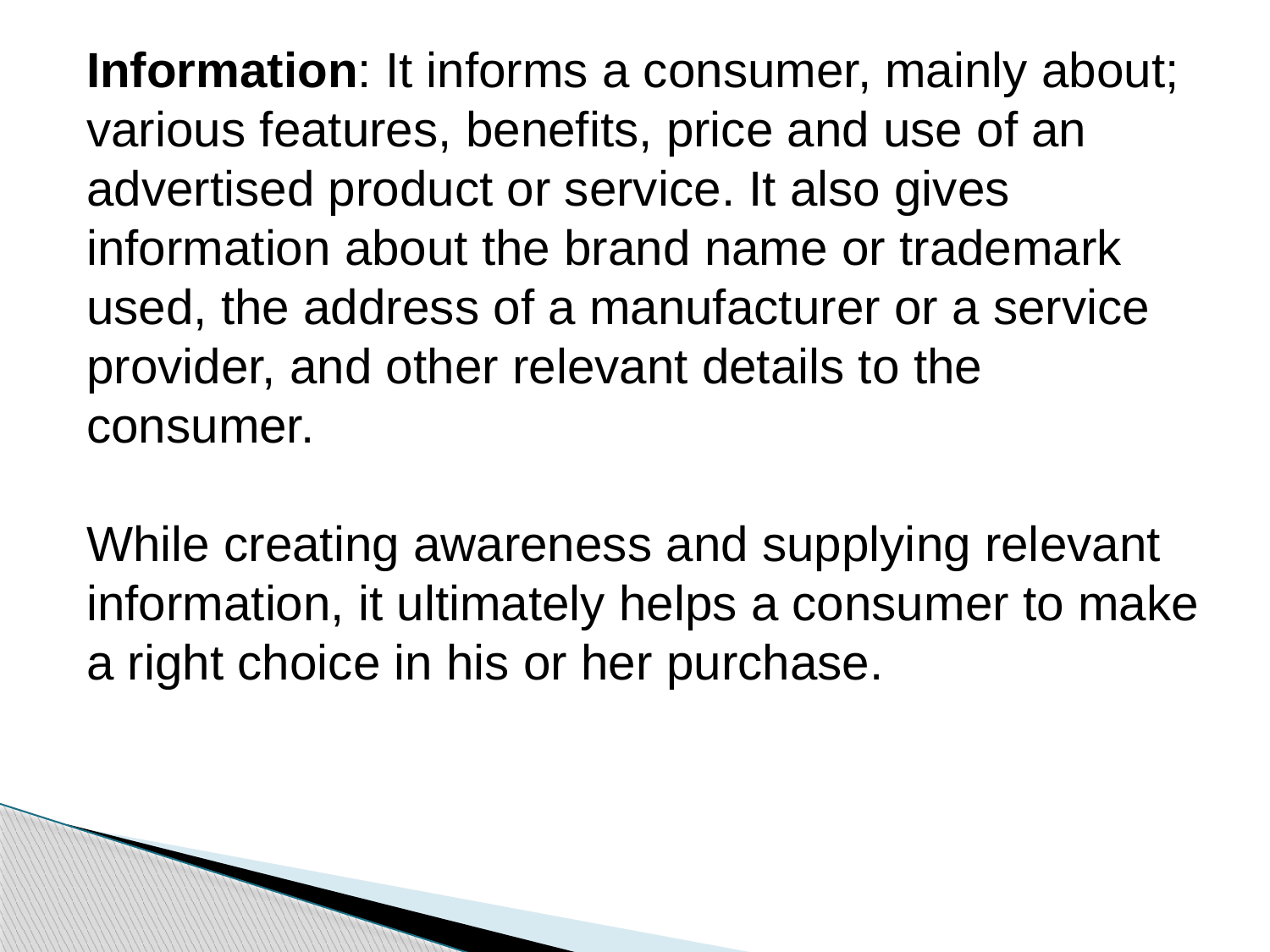

Information: It informs a consumer, mainly about; various features, benefits, price and use of an advertised product or service. It also gives information about the brand name or trademark used, the address of a manufacturer or a service provider, and other relevant details to the consumer.

While creating awareness and supplying relevant information, it ultimately helps a consumer to make a right choice in his or her purchase.